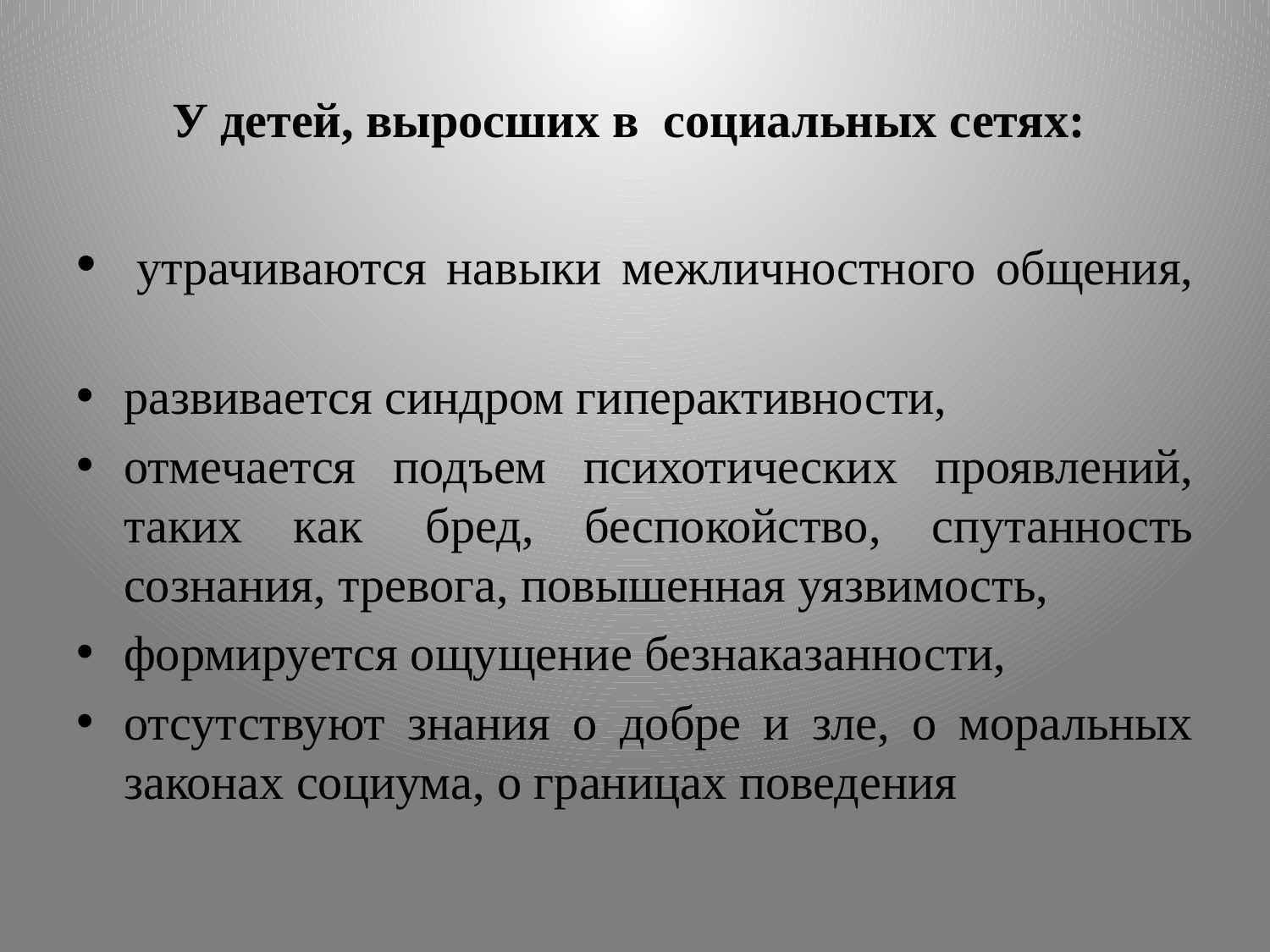

# У детей, выросших в  социальных сетях:
 утрачиваются навыки межличностного общения,
развивается синдром гиперактивности,
отмечается подъем психотических проявлений, таких как  бред, беспокойство, спутанность сознания, тревога, повышенная уязвимость,
формируется ощущение безнаказанности,
отсутствуют знания о добре и зле, о моральных законах социума, о границах поведения